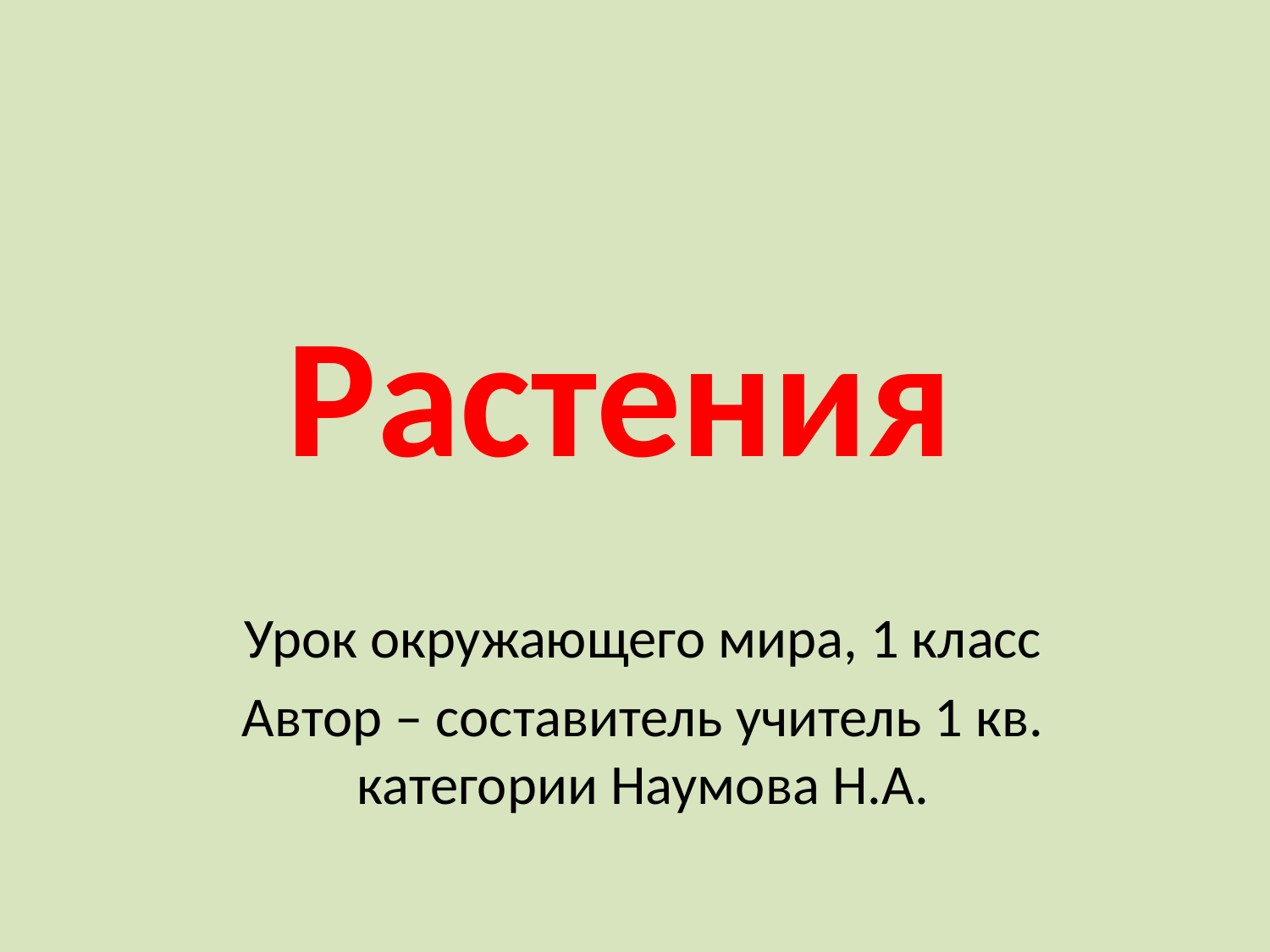

# Растения
Урок окружающего мира, 1 класс
Автор – составитель учитель 1 кв. категории Наумова Н.А.